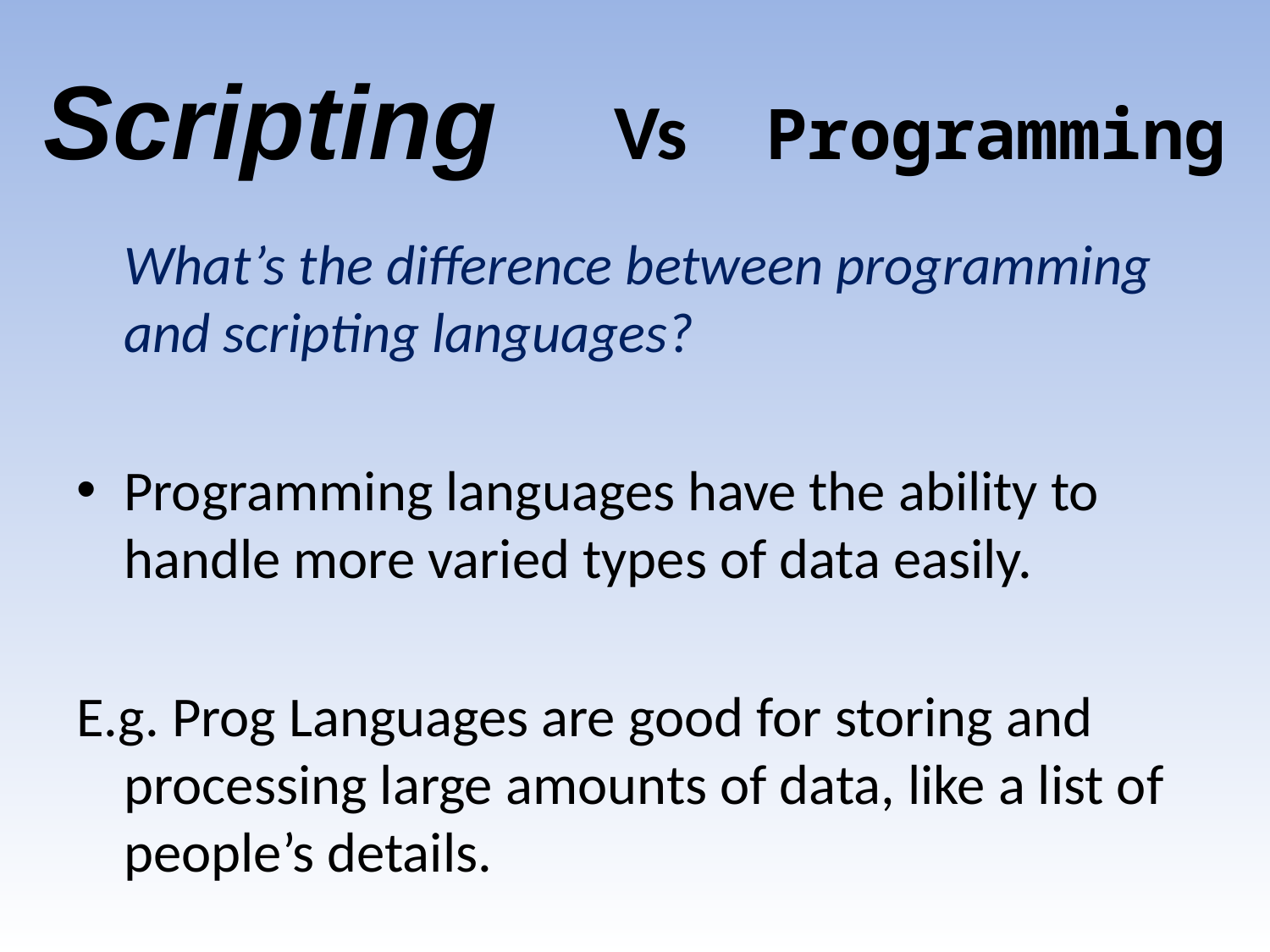

# Scripting      Vs    Programming
	What’s the difference between programming and scripting languages?

Programming languages have the ability to handle more varied types of data easily.

E.g. Prog Languages are good for storing and processing large amounts of data, like a list of people’s details.